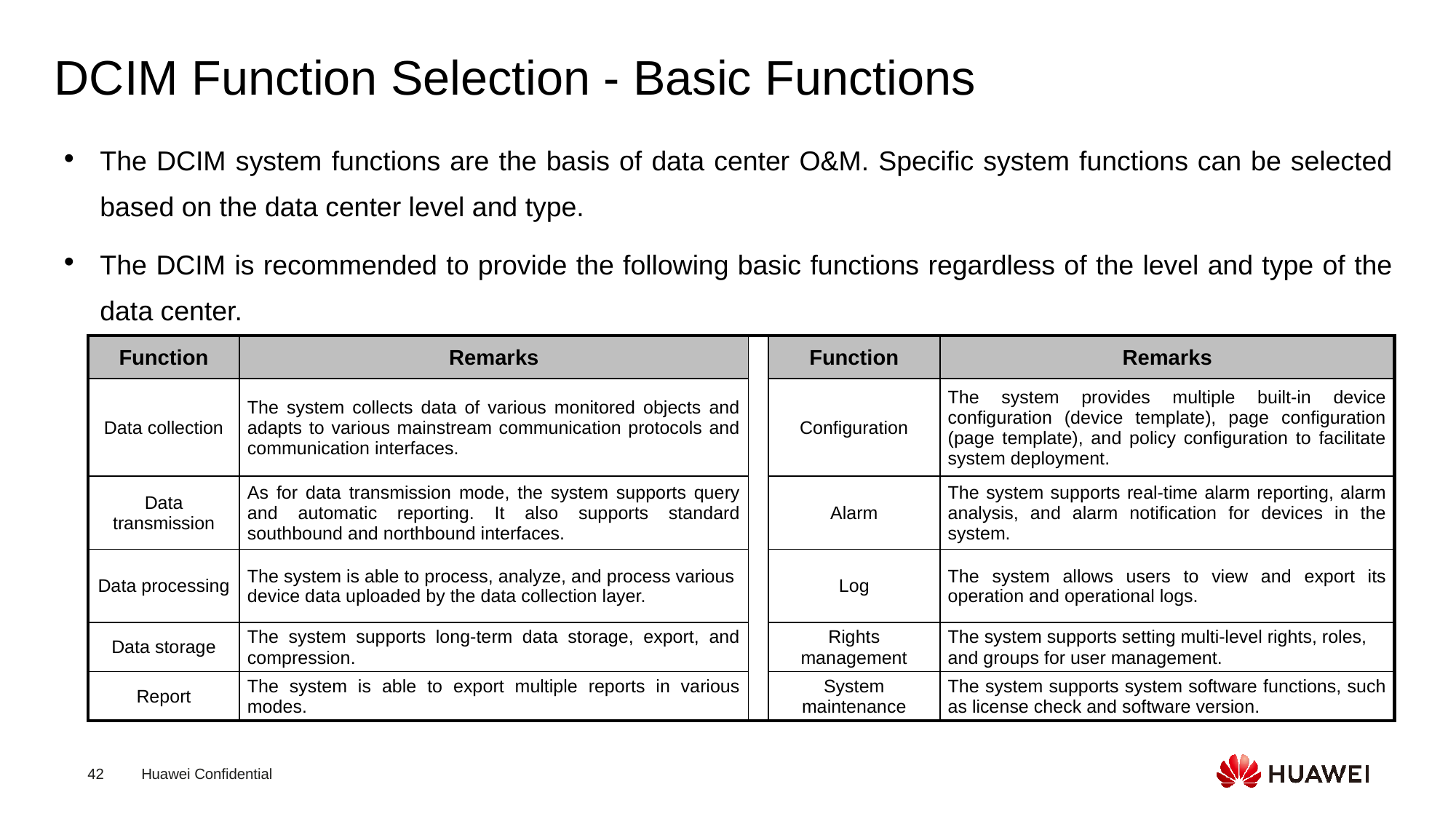

# DCIM Function Selection - Basic Functions
The DCIM system functions are the basis of data center O&M. Specific system functions can be selected based on the data center level and type.
The DCIM is recommended to provide the following basic functions regardless of the level and type of the data center.
| Function | Remarks |  | Function | Remarks |
| --- | --- | --- | --- | --- |
| Data collection | The system collects data of various monitored objects and adapts to various mainstream communication protocols and communication interfaces. |  | Configuration | The system provides multiple built-in device configuration (device template), page configuration (page template), and policy configuration to facilitate system deployment. |
| Data transmission | As for data transmission mode, the system supports query and automatic reporting. It also supports standard southbound and northbound interfaces. |  | Alarm | The system supports real-time alarm reporting, alarm analysis, and alarm notification for devices in the system. |
| Data processing | The system is able to process, analyze, and process various device data uploaded by the data collection layer. |  | Log | The system allows users to view and export its operation and operational logs. |
| Data storage | The system supports long-term data storage, export, and compression. |  | Rights management | The system supports setting multi-level rights, roles, and groups for user management. |
| Report | The system is able to export multiple reports in various modes. |  | System maintenance | The system supports system software functions, such as license check and software version. |